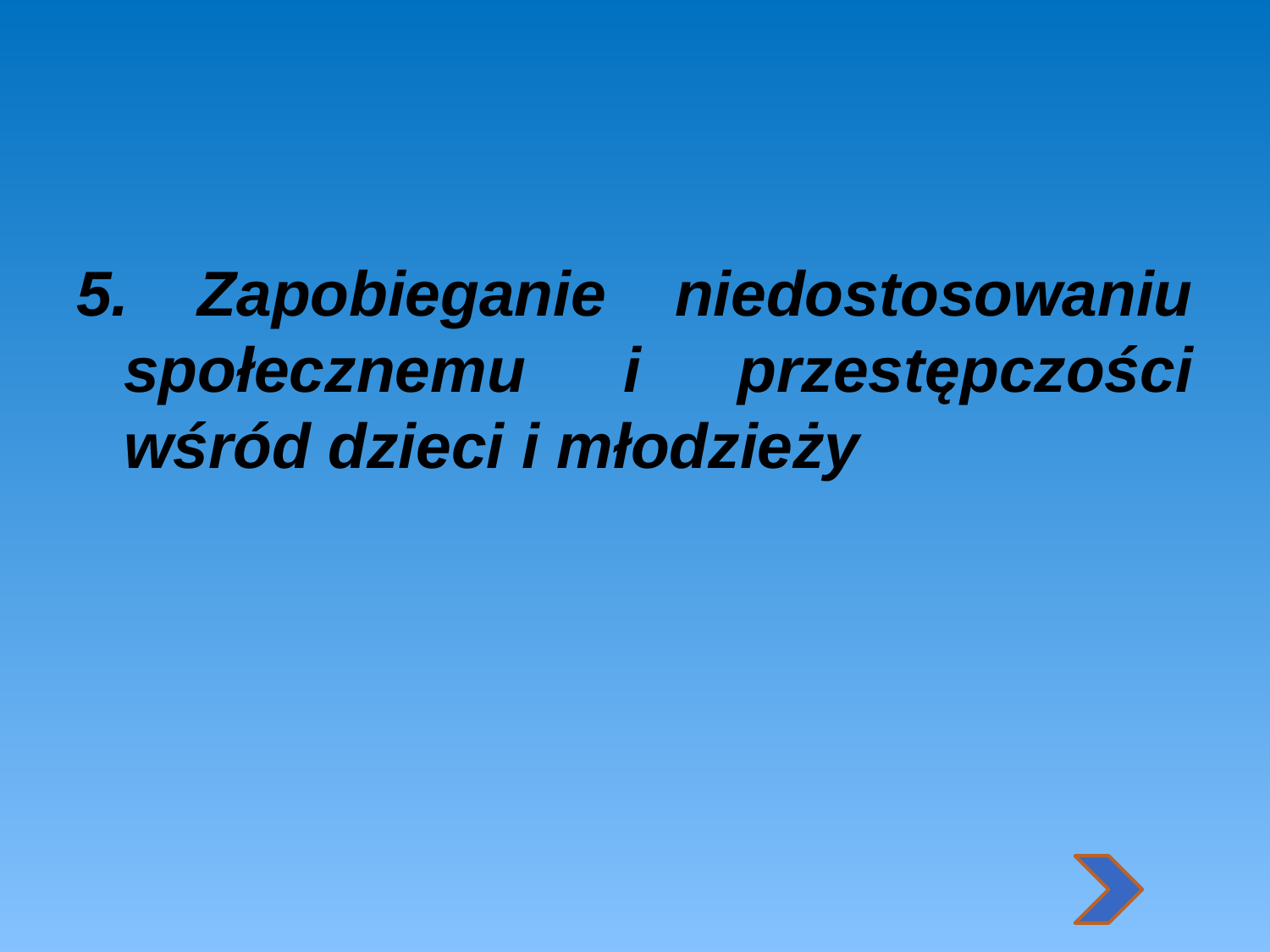

5. Zapobieganie niedostosowaniu społecznemu i przestępczości wśród dzieci i młodzieży